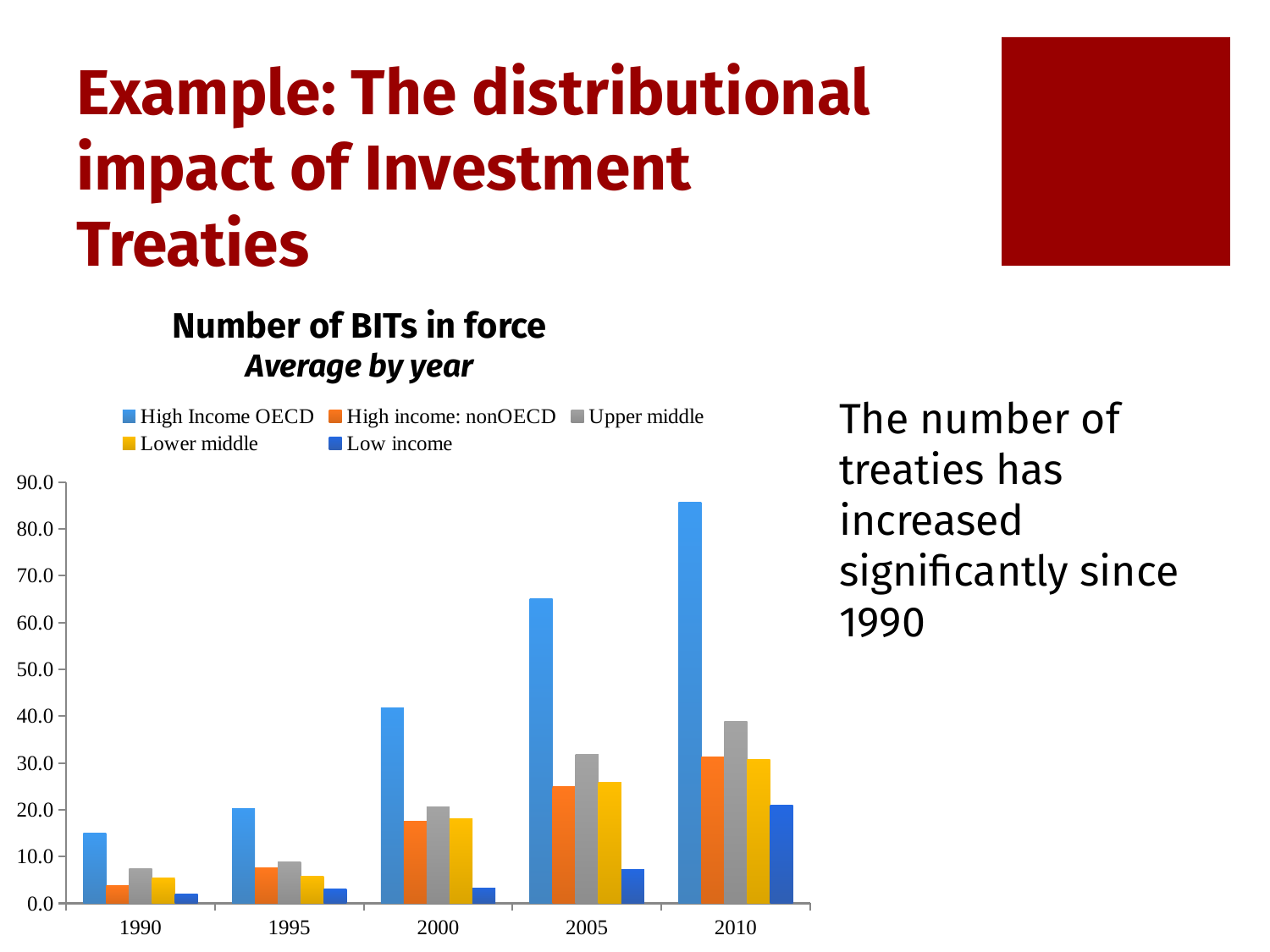

# Example: The distributional impact of Investment  Treaties
Number of BITs in force
Average by year
The number of treaties has increased significantly since 1990

### Chart

| Category | High Income OECD | High income: nonOECD | Upper middle | Lower middle | Low income |
|---|---|---|---|---|---|
| 1990.0 | 15.0 | 3.75 | 7.33333 | 5.33333 | 2.0 |
| 1995.0 | 20.2 | 7.5 | 8.761899999999997 | 5.7619 | 3.0 |
| 2000.0 | 41.75 | 17.6154 | 20.625 | 18.05559999999999 | 3.2 |
| 2005.0 | 65.12499999999999 | 24.9091 | 31.8824 | 25.9 | 7.28571 |
| 2010.0 | 85.62499999999999 | 31.25 | 38.8667 | 30.8182 | 21.0 |